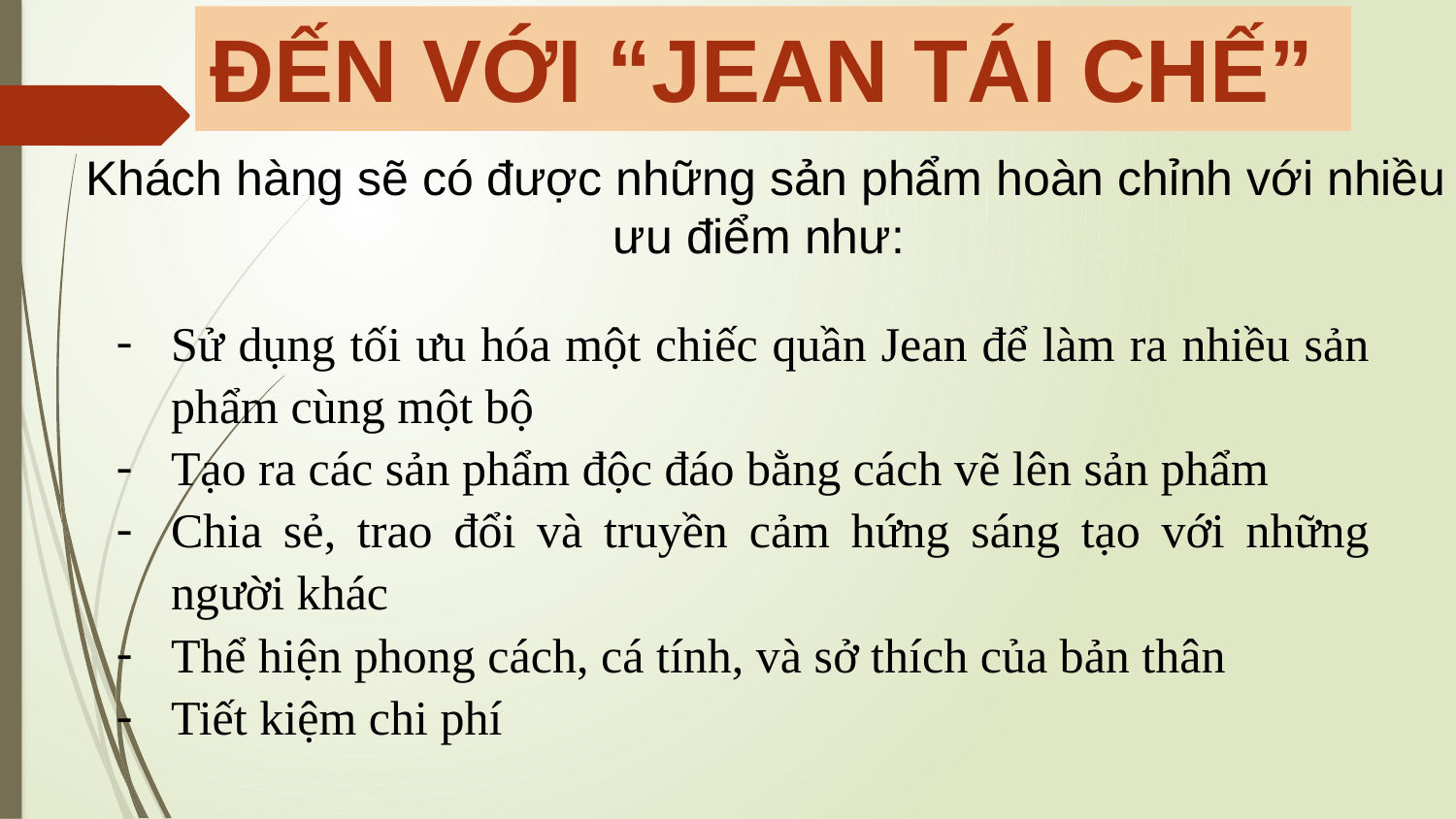

ĐẾN VỚI “JEAN TÁI CHẾ”
 Khách hàng sẽ có được những sản phẩm hoàn chỉnh với nhiều ưu điểm như:
Sử dụng tối ưu hóa một chiếc quần Jean để làm ra nhiều sản phẩm cùng một bộ
Tạo ra các sản phẩm độc đáo bằng cách vẽ lên sản phẩm
Chia sẻ, trao đổi và truyền cảm hứng sáng tạo với những người khác
Thể hiện phong cách, cá tính, và sở thích của bản thân
Tiết kiệm chi phí